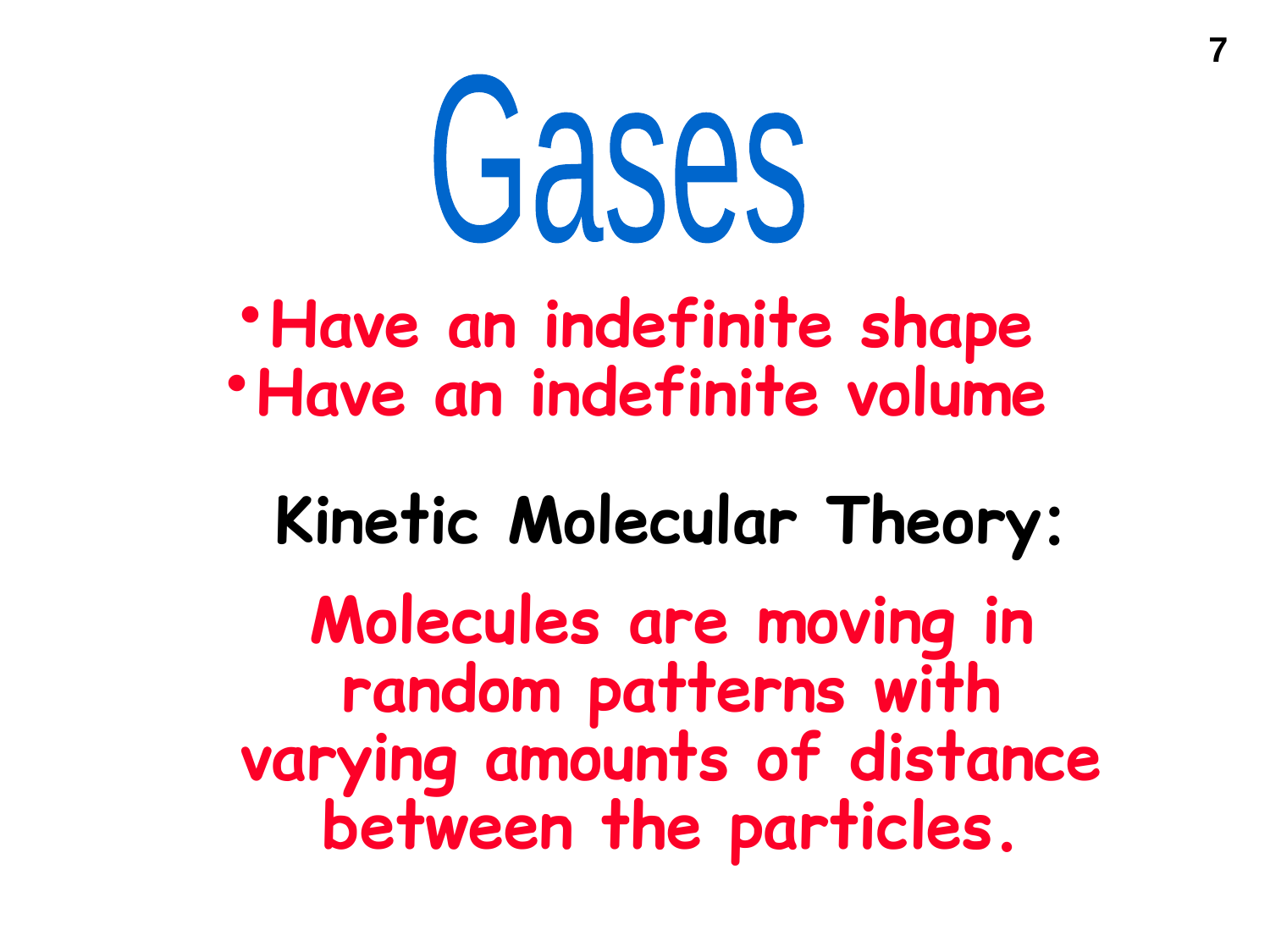

Gases
Have an indefinite shape
Have an indefinite volume
Kinetic Molecular Theory:
Molecules are moving in random patterns with varying amounts of distance between the particles.